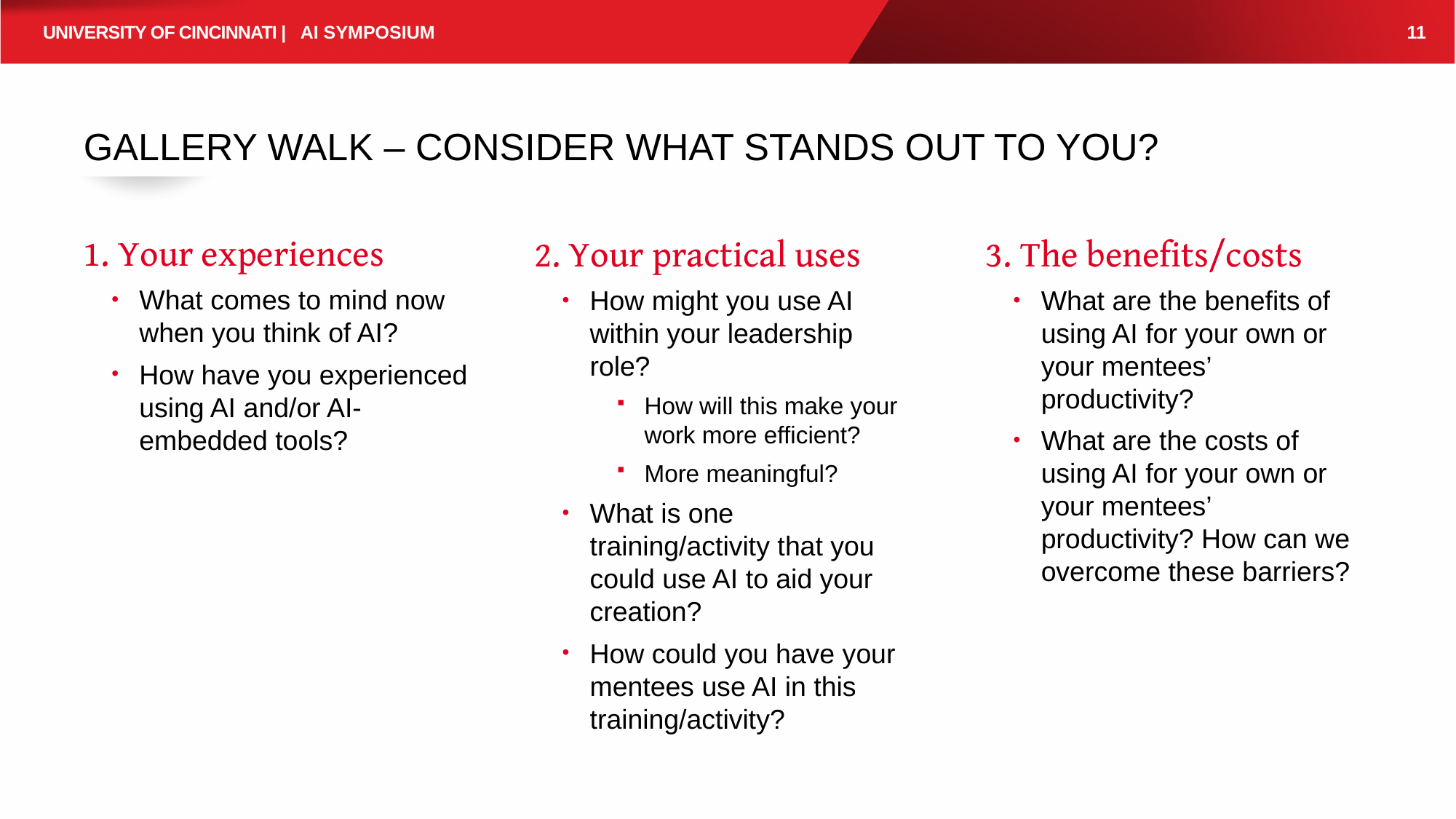

AI SYMPOSIUM
11
# Gallery walk – Consider what stands out to you?
1. Your experiences
What comes to mind now when you think of AI?
How have you experienced using AI and/or AI-embedded tools?

2. Your practical uses
How might you use AI within your leadership role?
How will this make your work more efficient?
More meaningful?
What is one training/activity that you could use AI to aid your creation?
How could you have your mentees use AI in this training/activity?
3. The benefits/costs
What are the benefits of using AI for your own or your mentees’ productivity?
What are the costs of using AI for your own or your mentees’ productivity? How can we overcome these barriers?